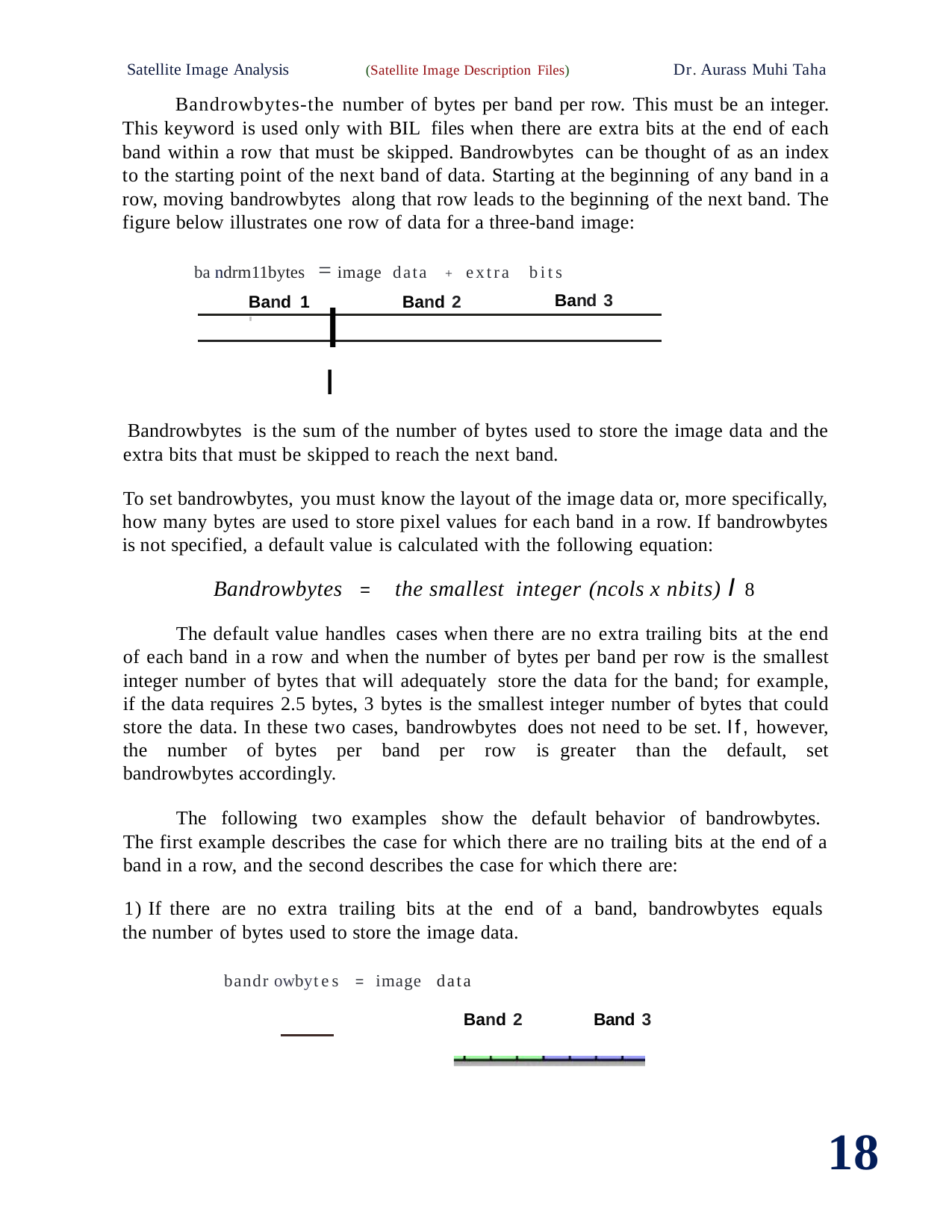

Satellite Image Analysis	(Satellite Image Description Files)	Dr.Aurass Muhi Taha

Bandrowbytes-the number of bytes per band per row. This must be an integer. This keyword is used only with BIL  files when there are extra bits at the end of each band within a row that must be skipped. Bandrowbytes  can be thought of as an index to the starting point of the next band of data. Starting at the beginning of any band in a row, moving bandrowbytes  along that row leads to the beginning of the next band. The figure below illustrates one row of data for a three-band image:

ba ndrm11bytes   =  image  data   +   extra   bits
Band 3
I I
Band  1	'
Band 2

Bandrowbytes  is the sum of the number of bytes used to store the image data and the extra bits that must be skipped to reach the next band.

To set bandrowbytes, you must know the layout of the image data or, more specifically, how many bytes are used to store pixel values for each band in a row. If bandrowbytes is not specified, a default value is calculated with the following equation:

Bandrowbytes   =  the smallest  integer (ncols x nbits) I 8

The default value handles  cases when there are no extra trailing bits  at the end of each band in a row and when the number of bytes per band per row is the smallest integer number of bytes that will adequately  store the data for the band; for example, if the data requires 2.5 bytes, 3 bytes is the smallest integer number of bytes that could store the data. In these two cases, bandrowbytes  does not need to be set. If, however, the  number  of bytes  per  band  per  row  is greater  than the  default,  set bandrowbytes accordingly.

The  following  two examples  show the  default behavior  of bandrowbytes.  The first example describes the case for which there are no trailing bits at the end of a band in a row, and the second describes the case for which there are:

1) If there  are  no  extra  trailing  bits  at the  end  of  a  band,  bandrowbytes  equals  the number of bytes used to store the image data.

bandr owbytes  =  image   data
Band 2
Band 3

18